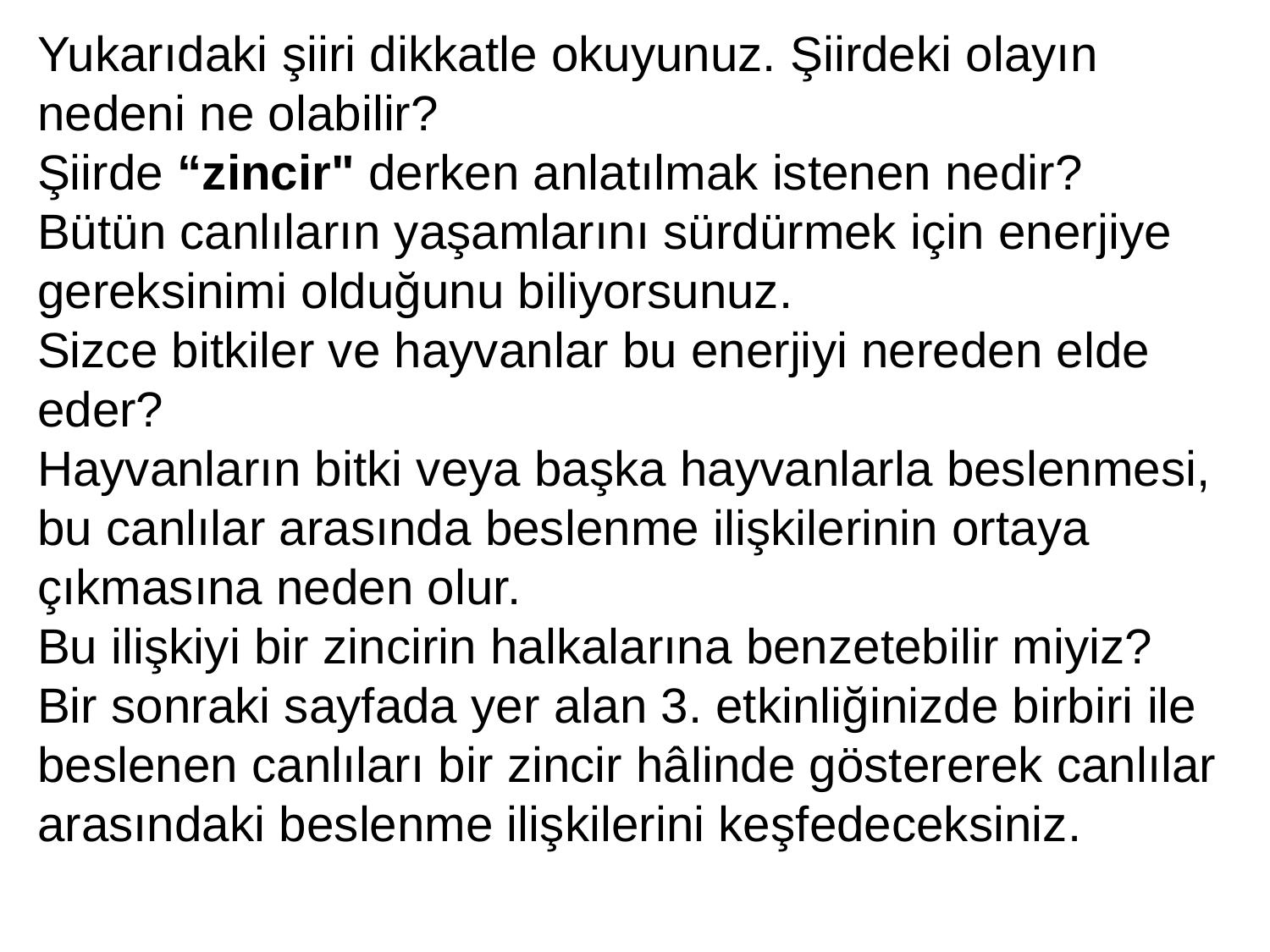

Yukarıdaki şiiri dikkatle okuyunuz. Şiirdeki olayın nedeni ne olabilir?
Şiirde “zincir" derken anlatılmak istenen nedir?
Bütün canlıların yaşamlarını sürdürmek için enerjiye gereksinimi olduğunu biliyorsunuz.
Sizce bitkiler ve hayvanlar bu enerjiyi nereden elde eder?
Hayvanların bitki veya başka hayvanlarla beslenmesi, bu canlılar arasında beslenme ilişkilerinin ortaya çıkmasına neden olur.
Bu ilişkiyi bir zincirin halkalarına benzetebilir miyiz?
Bir sonraki sayfada yer alan 3. etkinliğinizde birbiri ile beslenen canlıları bir zincir hâlinde göstererek canlılar arasındaki beslenme ilişkilerini keşfedeceksiniz.